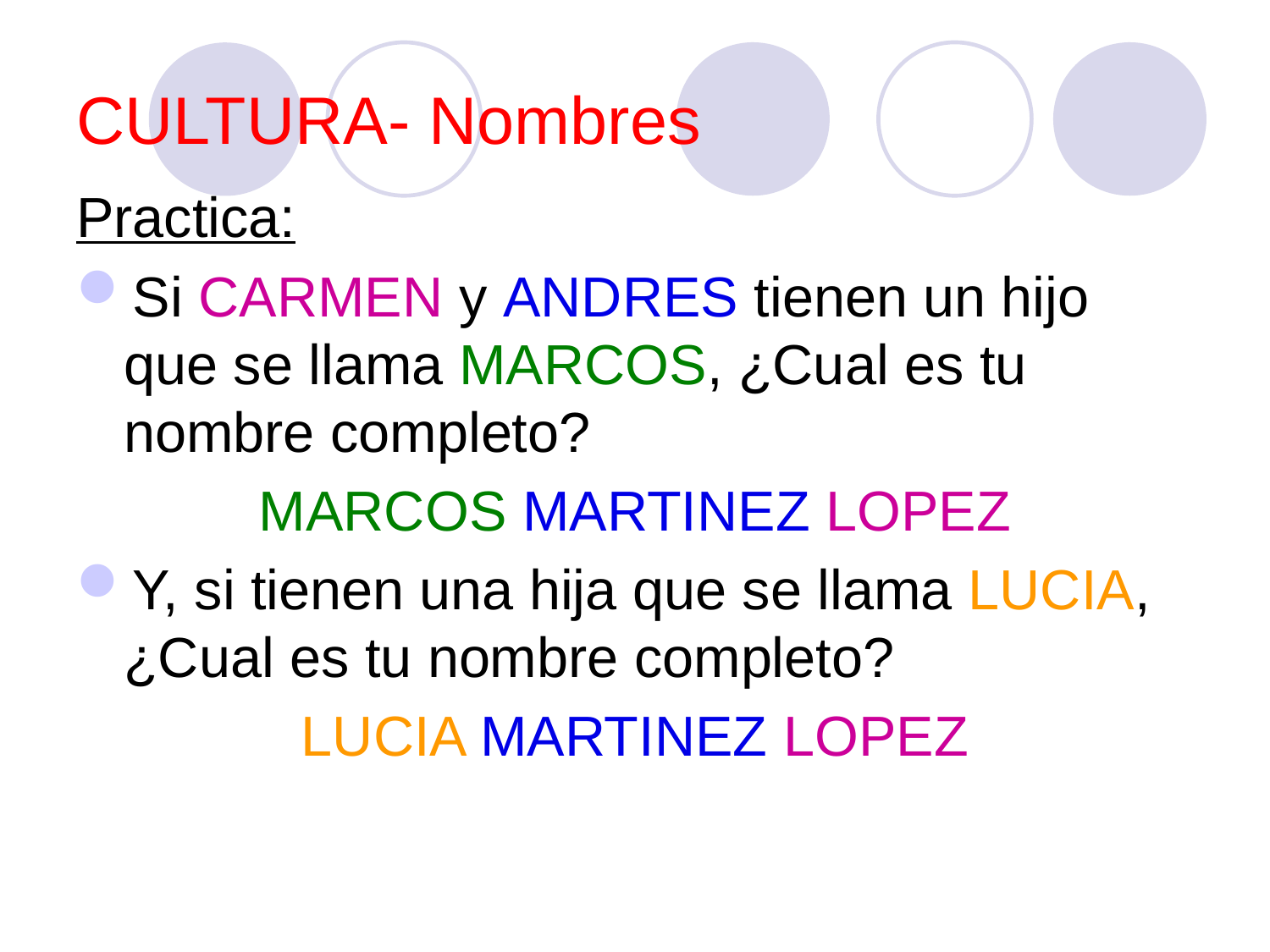

# CULTURA- Nombres
Practica:
Si CARMEN y ANDRES tienen un hijo que se llama MARCOS, ¿Cual es tu nombre completo?
MARCOS MARTINEZ LOPEZ
Y, si tienen una hija que se llama LUCIA, ¿Cual es tu nombre completo?
LUCIA MARTINEZ LOPEZ